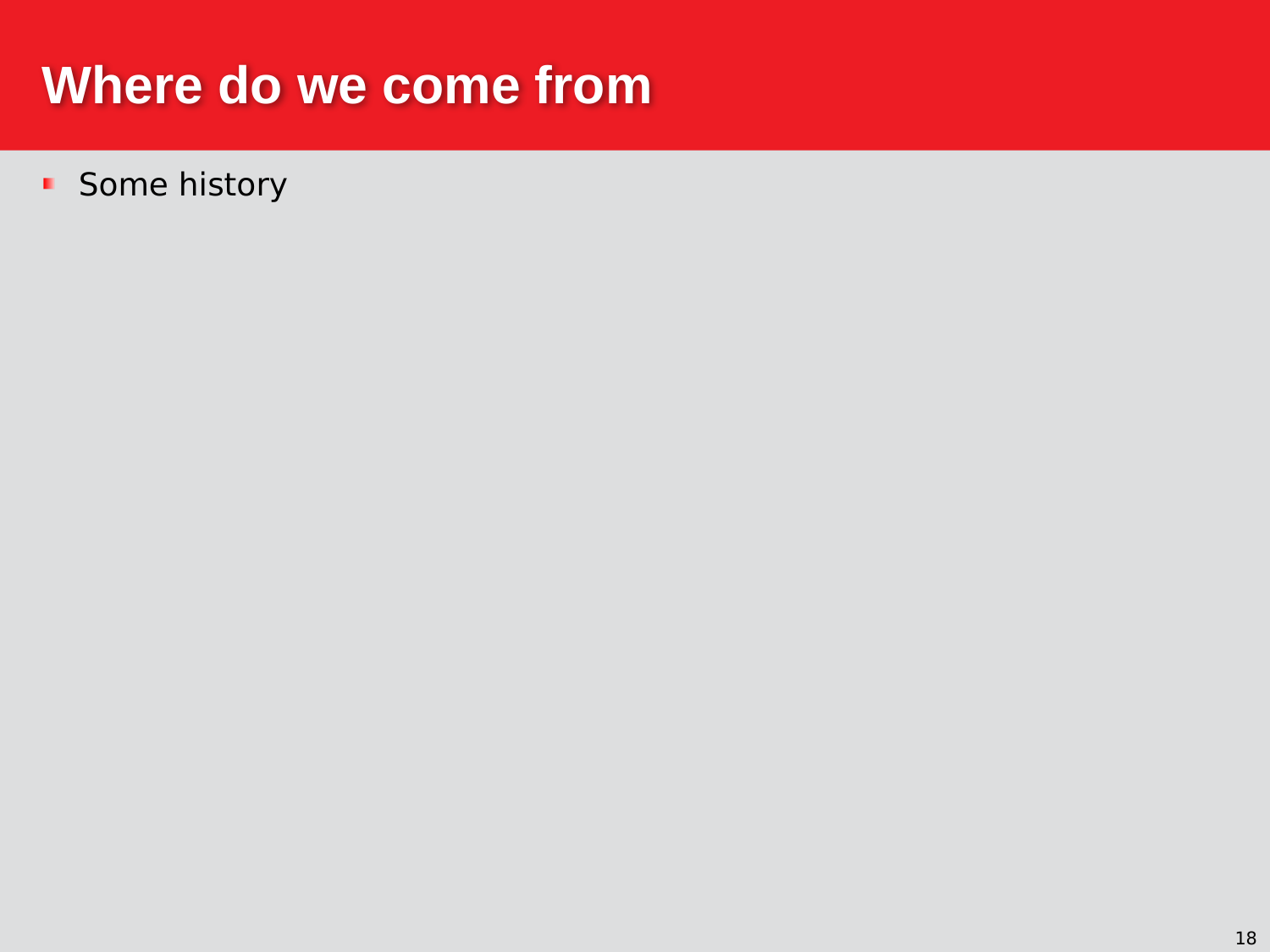

# Where do we come from
Some history
18